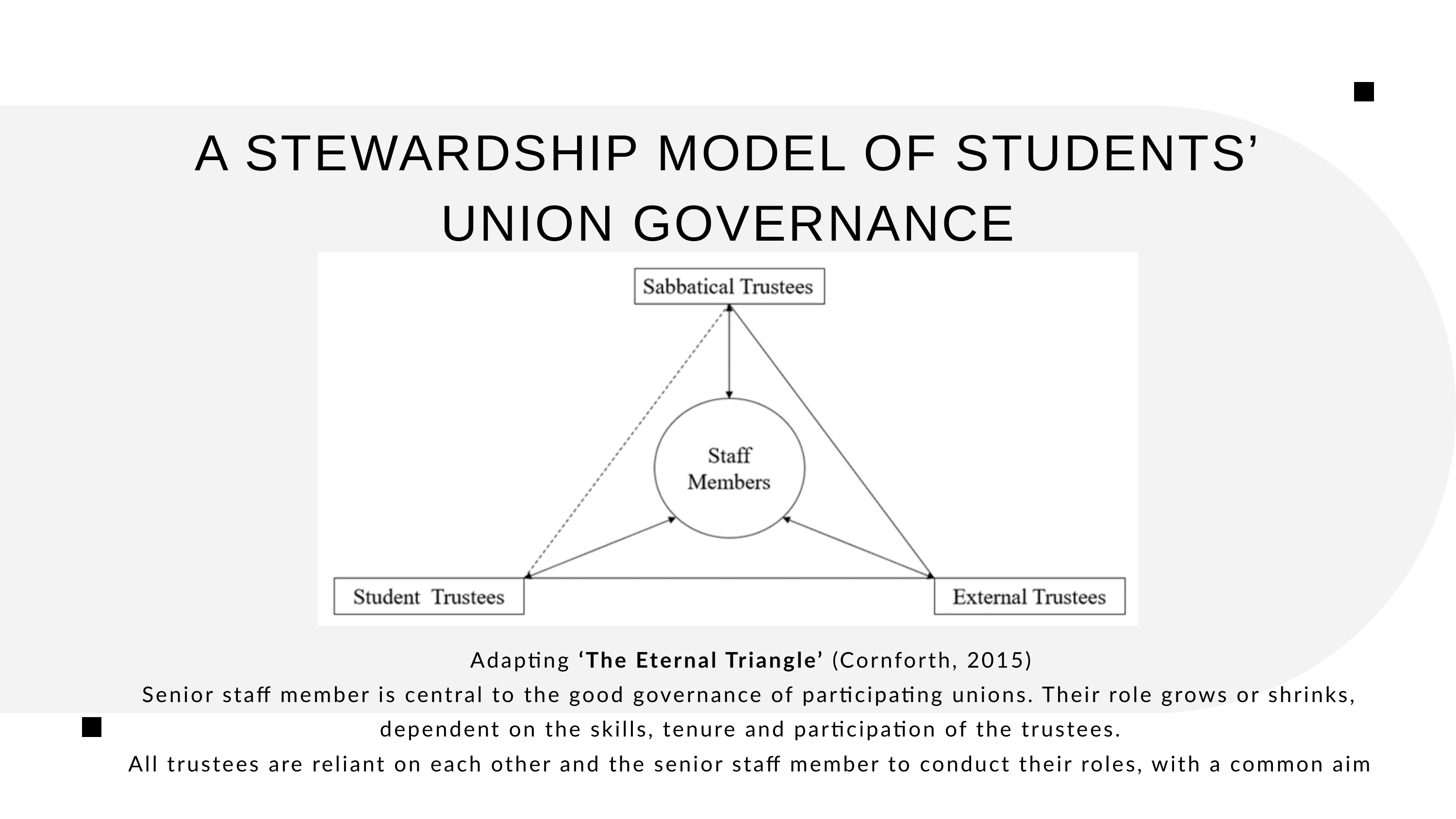

A STEWARDSHIP MODEL OF STUDENTS’ UNION GOVERNANCE

Adapting ‘The Eternal Triangle’ (Cornforth, 2015)
Senior staff member is central to the good governance of participating unions. Their role grows or shrinks, dependent on the skills, tenure and participation of the trustees.
All trustees are reliant on each other and the senior staff member to conduct their roles, with a common aim